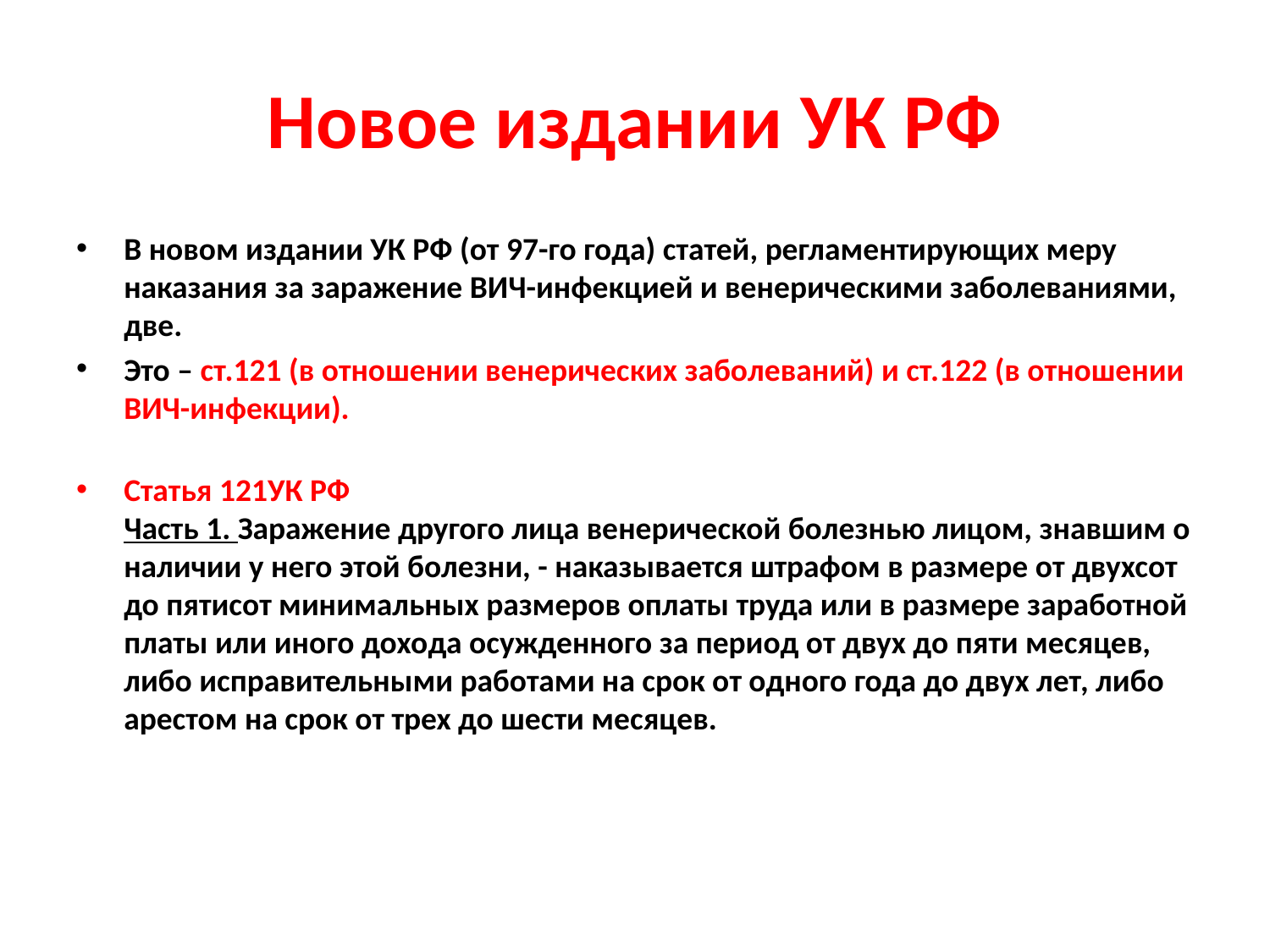

# Новое издании УК РФ
В новом издании УК РФ (от 97-го года) статей, регламентирующих меру
наказания за заражение ВИЧ-инфекцией и венерическими заболеваниями, две.
Это – ст.121 (в отношении венерических заболеваний) и ст.122 (в отношении
ВИЧ-инфекции).
Статья 121УК РФ
Часть 1. Заражение другого лица венерической болезнью лицом, знавшим о
наличии у него этой болезни, - наказывается штрафом в размере от двухсот до пятисот минимальных размеров оплаты труда или в размере заработной платы или иного дохода осужденного за период от двух до пяти месяцев, либо исправительными работами на срок от одного года до двух лет, либо арестом на срок от трех до шести месяцев.